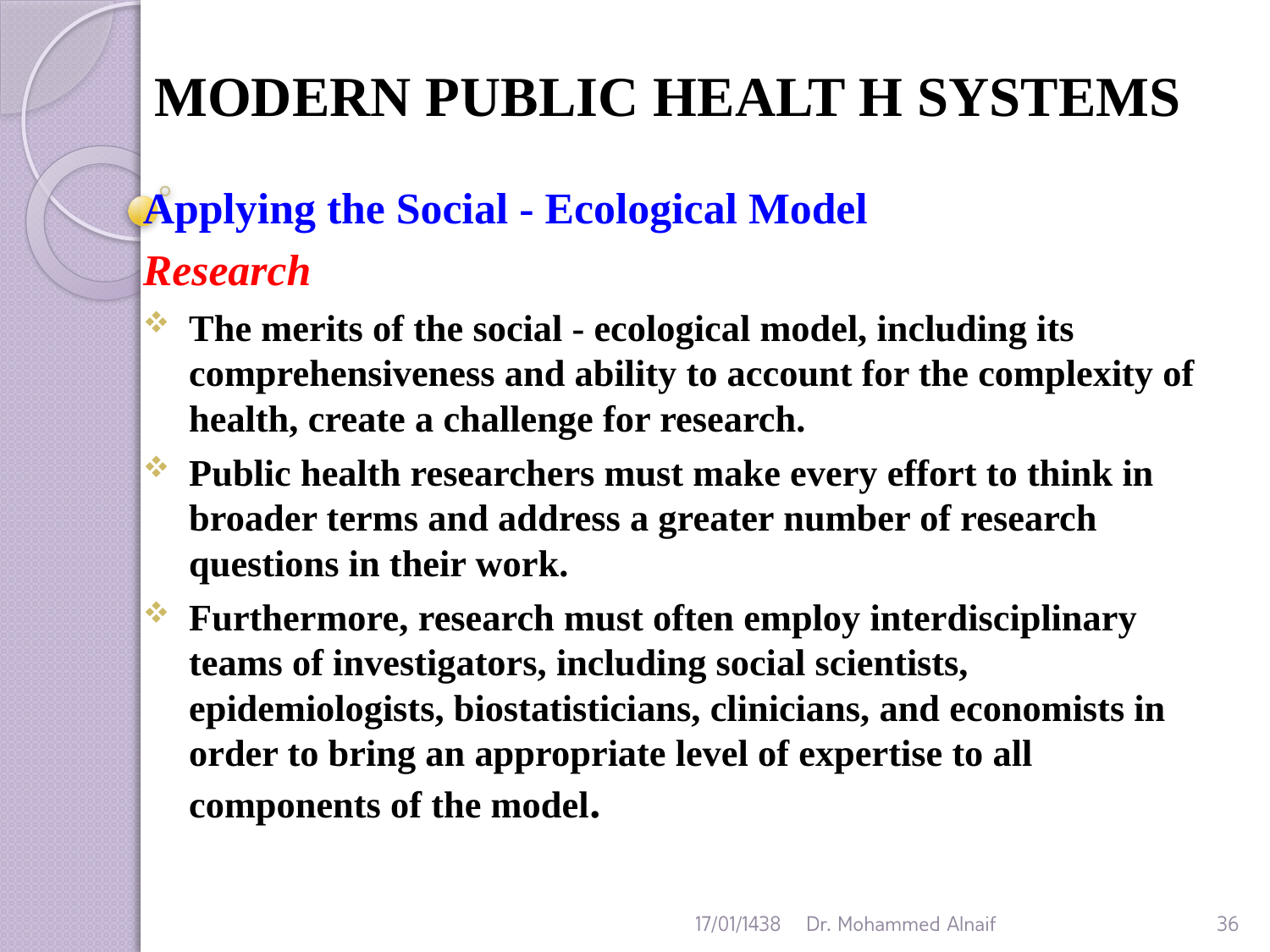

# MODERN PUBLIC HEALT H SYSTEMS
Applying the Social - Ecological Model
Research
The merits of the social - ecological model, including its comprehensiveness and ability to account for the complexity of health, create a challenge for research.
Public health researchers must make every effort to think in broader terms and address a greater number of research questions in their work.
Furthermore, research must often employ interdisciplinary teams of investigators, including social scientists, epidemiologists, biostatisticians, clinicians, and economists in order to bring an appropriate level of expertise to all components of the model.
17/01/1438
Dr. Mohammed Alnaif
36